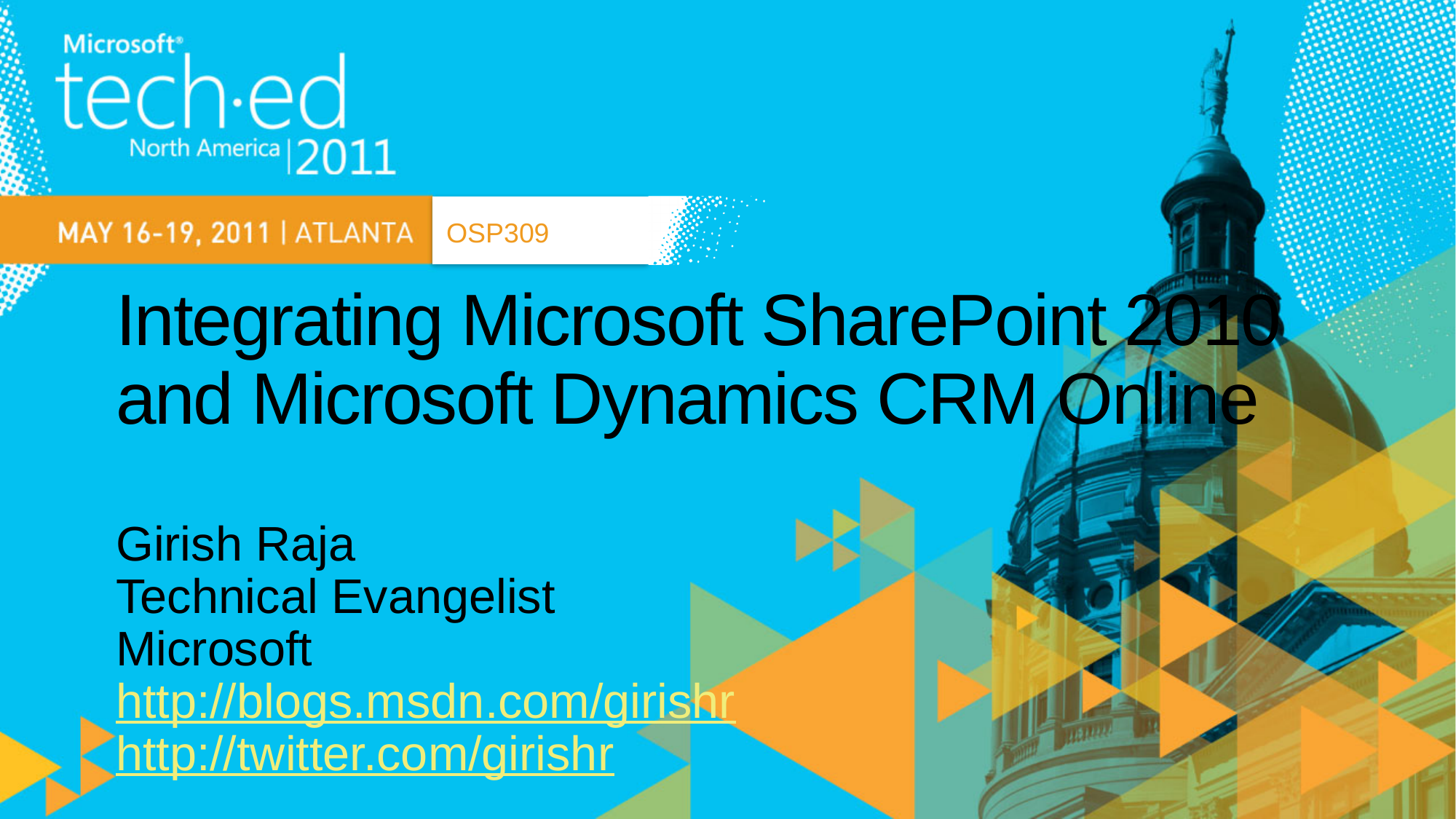

OSP309
# Integrating Microsoft SharePoint 2010 and Microsoft Dynamics CRM Online
Girish Raja
Technical Evangelist
Microsoft
http://blogs.msdn.com/girishr
http://twitter.com/girishr